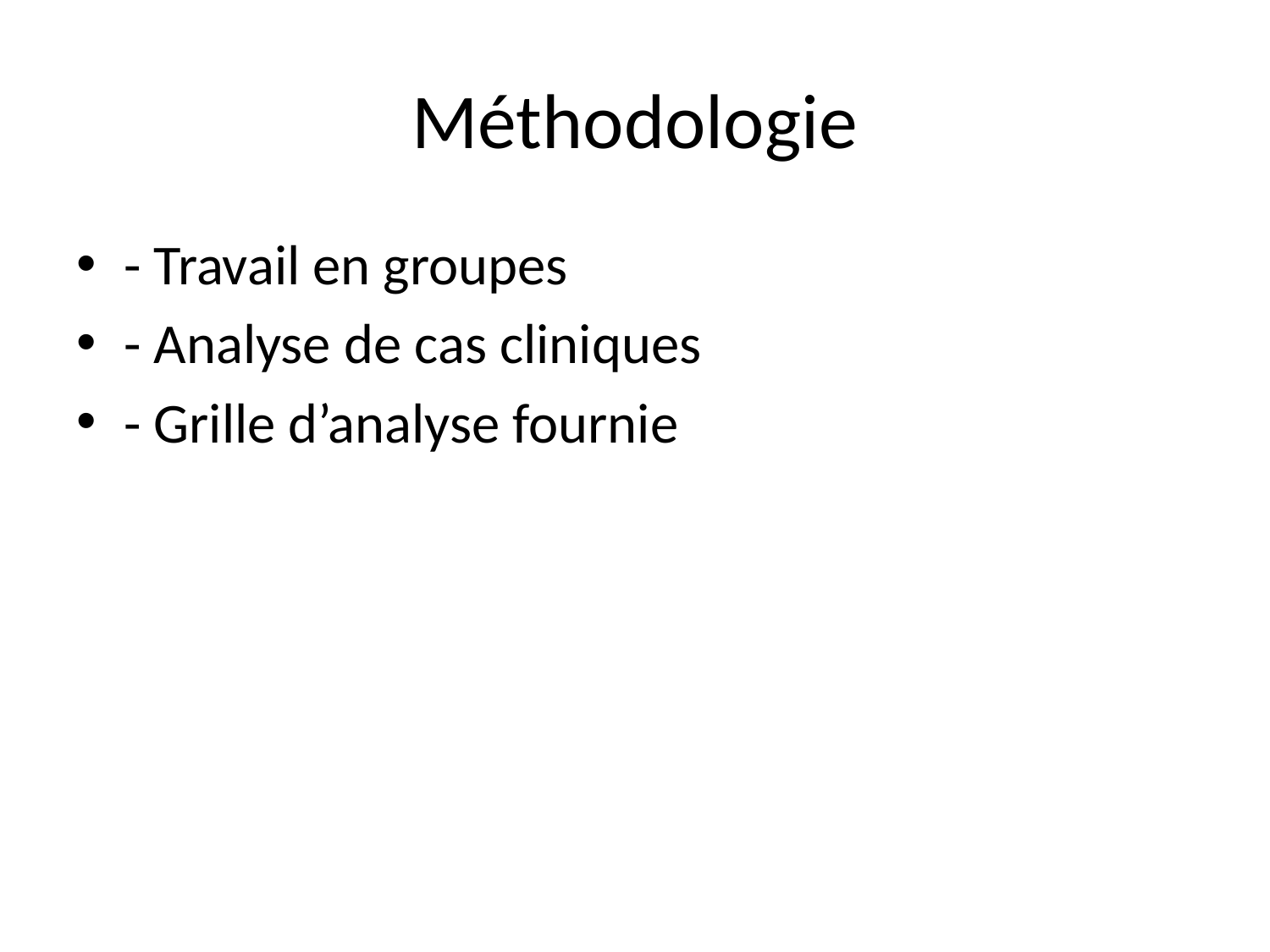

# Méthodologie
- Travail en groupes
- Analyse de cas cliniques
- Grille d’analyse fournie